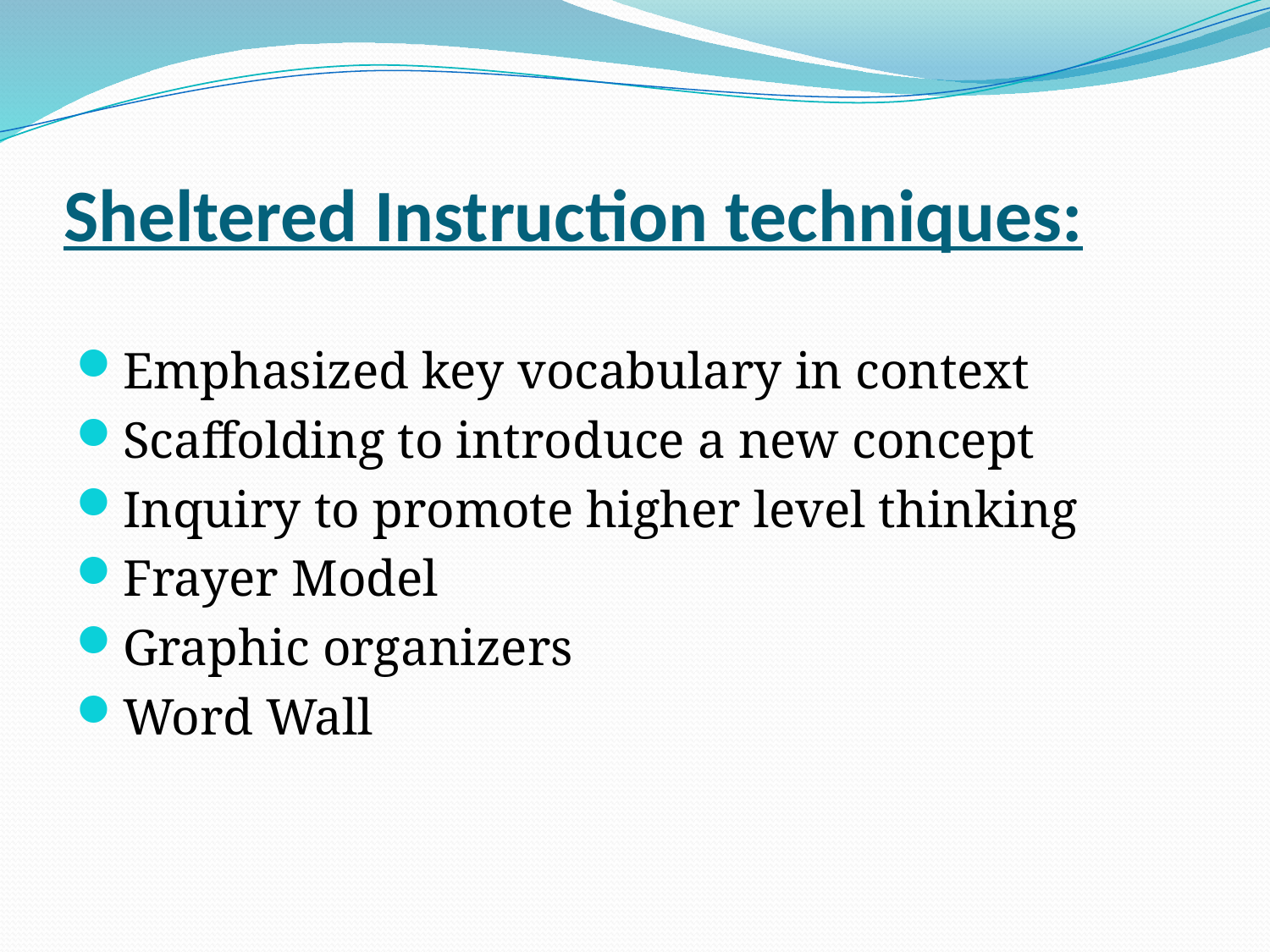

# Sheltered Instruction techniques:

Emphasized key vocabulary in context
Scaffolding to introduce a new concept
Inquiry to promote higher level thinking
Frayer Model
Graphic organizers
Word Wall